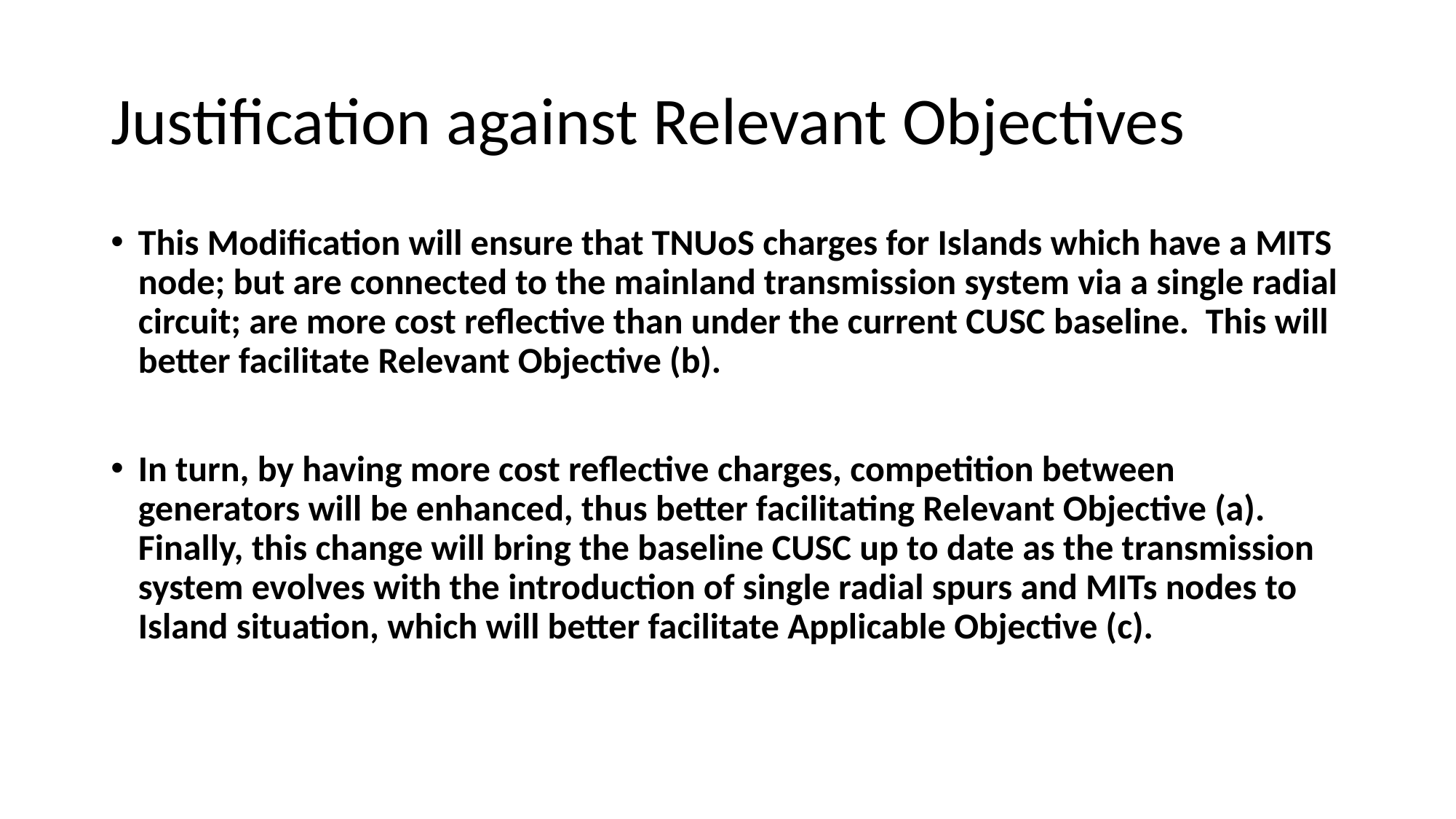

# Justification against Relevant Objectives
This Modification will ensure that TNUoS charges for Islands which have a MITS node; but are connected to the mainland transmission system via a single radial circuit; are more cost reflective than under the current CUSC baseline.  This will better facilitate Relevant Objective (b).

In turn, by having more cost reflective charges, competition between generators will be enhanced, thus better facilitating Relevant Objective (a).  Finally, this change will bring the baseline CUSC up to date as the transmission system evolves with the introduction of single radial spurs and MITs nodes to Island situation, which will better facilitate Applicable Objective (c).